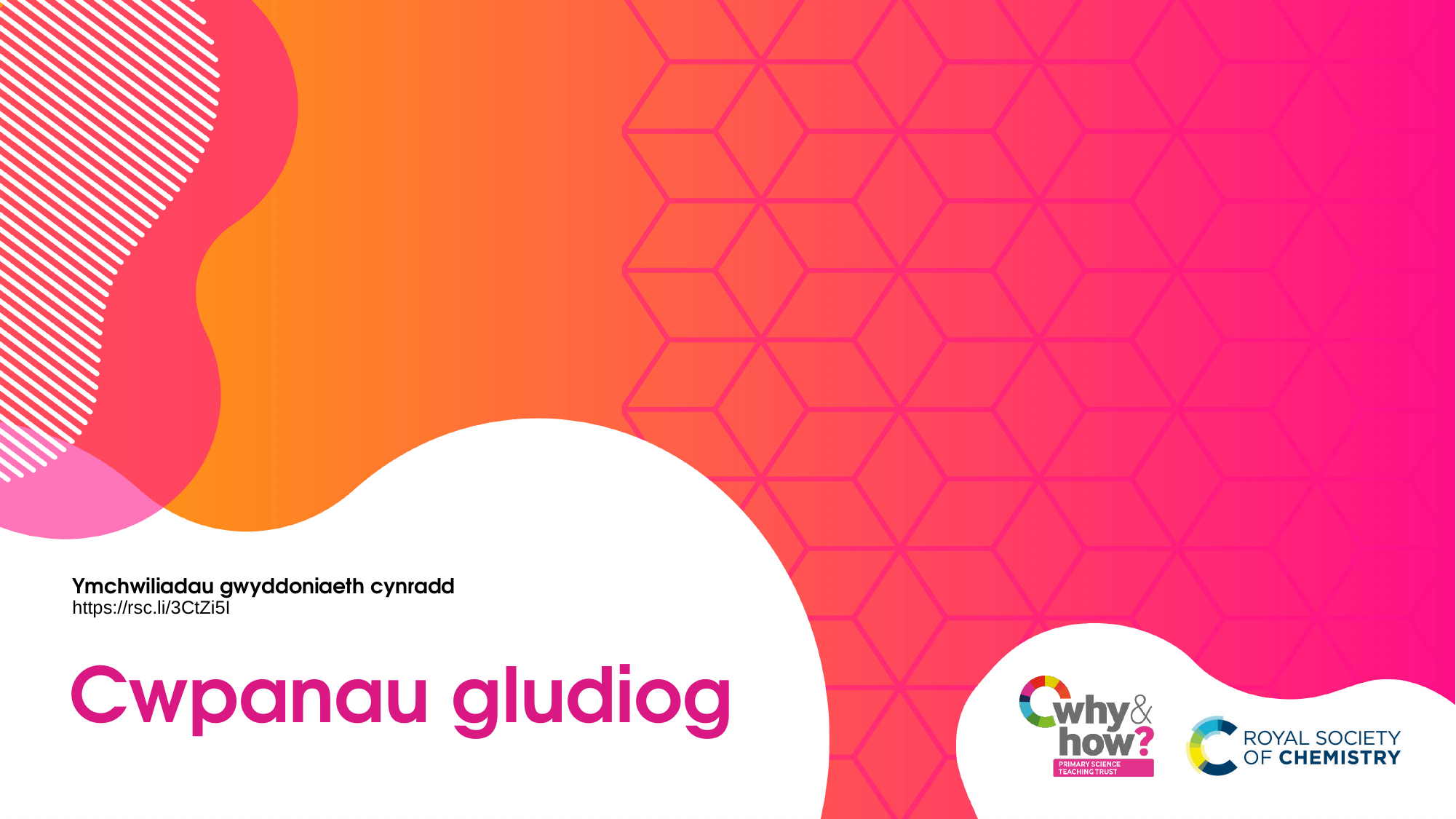

# Ymchwiliadau gwyddoniaeth cynradd https://rsc.li/3CtZi5I
Cwpanau gludiog